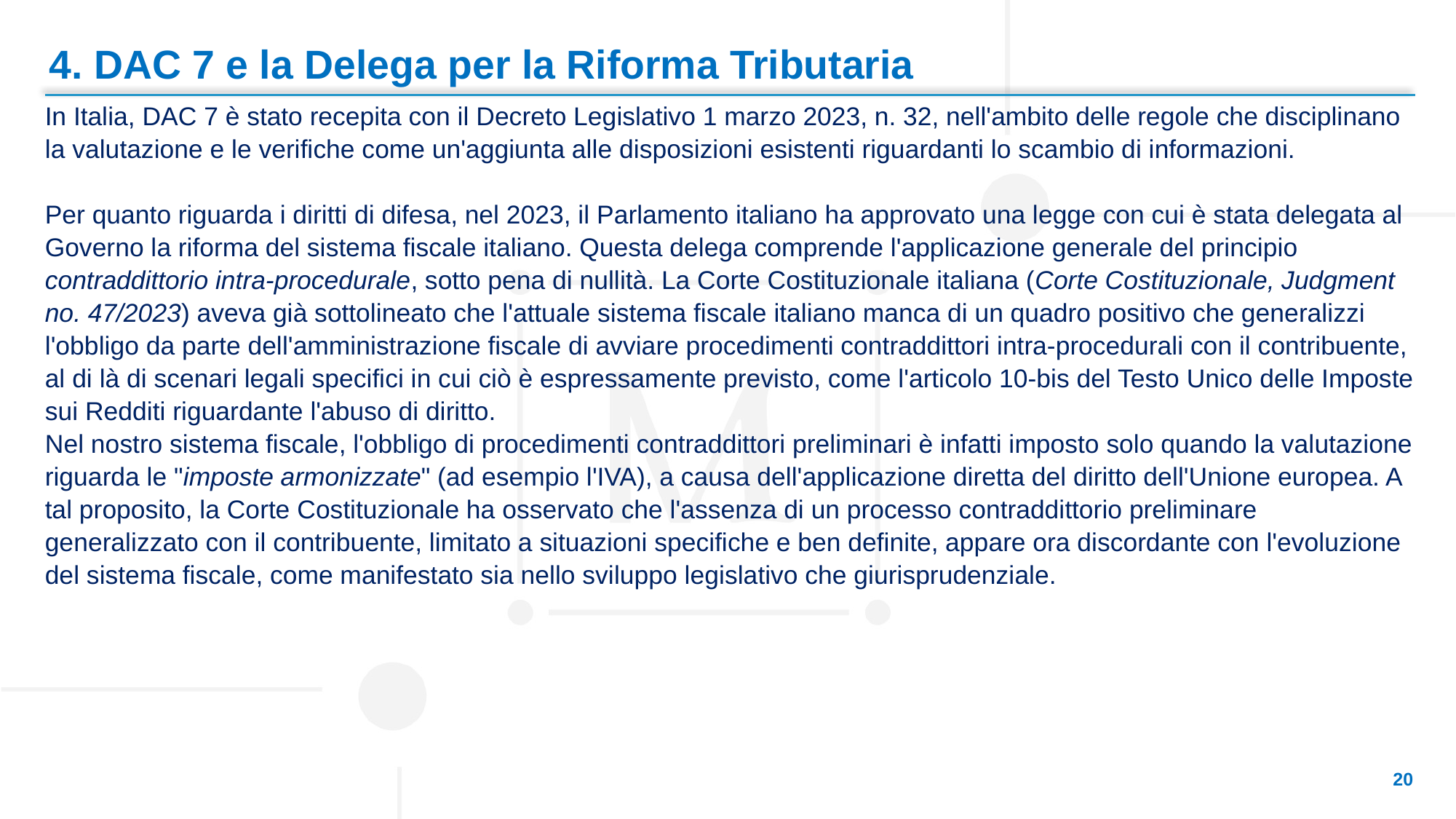

4. DAC 7 e la Delega per la Riforma Tributaria
In Italia, DAC 7 è stato recepita con il Decreto Legislativo 1 marzo 2023, n. 32, nell'ambito delle regole che disciplinano la valutazione e le verifiche come un'aggiunta alle disposizioni esistenti riguardanti lo scambio di informazioni.

Per quanto riguarda i diritti di difesa, nel 2023, il Parlamento italiano ha approvato una legge con cui è stata delegata al Governo la riforma del sistema fiscale italiano. Questa delega comprende l'applicazione generale del principio contraddittorio intra-procedurale, sotto pena di nullità. La Corte Costituzionale italiana (Corte Costituzionale, Judgment no. 47/2023) aveva già sottolineato che l'attuale sistema fiscale italiano manca di un quadro positivo che generalizzi l'obbligo da parte dell'amministrazione fiscale di avviare procedimenti contraddittori intra-procedurali con il contribuente, al di là di scenari legali specifici in cui ciò è espressamente previsto, come l'articolo 10-bis del Testo Unico delle Imposte sui Redditi riguardante l'abuso di diritto.
Nel nostro sistema fiscale, l'obbligo di procedimenti contraddittori preliminari è infatti imposto solo quando la valutazione riguarda le "imposte armonizzate" (ad esempio l'IVA), a causa dell'applicazione diretta del diritto dell'Unione europea. A tal proposito, la Corte Costituzionale ha osservato che l'assenza di un processo contraddittorio preliminare generalizzato con il contribuente, limitato a situazioni specifiche e ben definite, appare ora discordante con l'evoluzione del sistema fiscale, come manifestato sia nello sviluppo legislativo che giurisprudenziale.

20